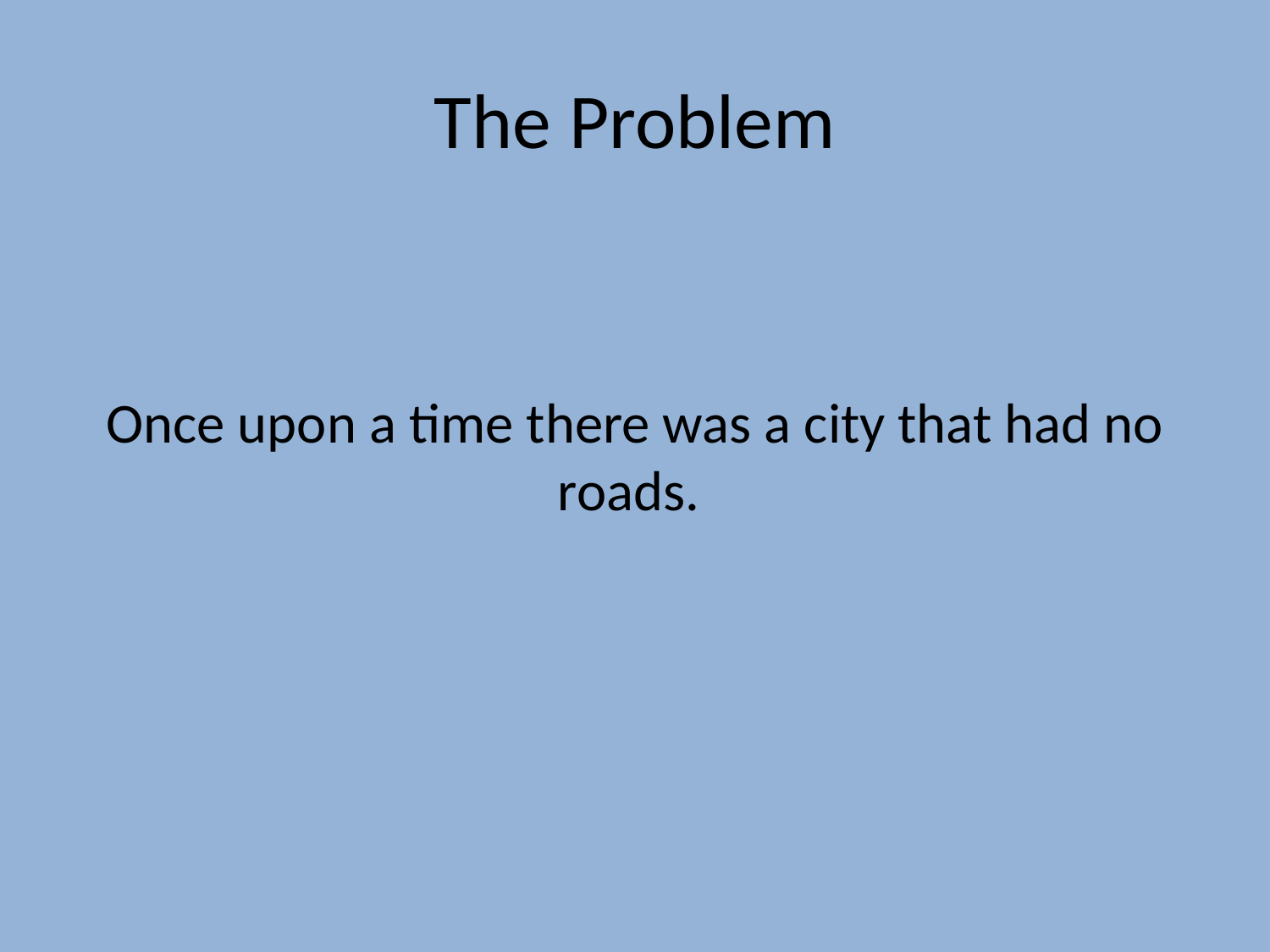

# The Problem

Once upon a time there was a city that had no roads.